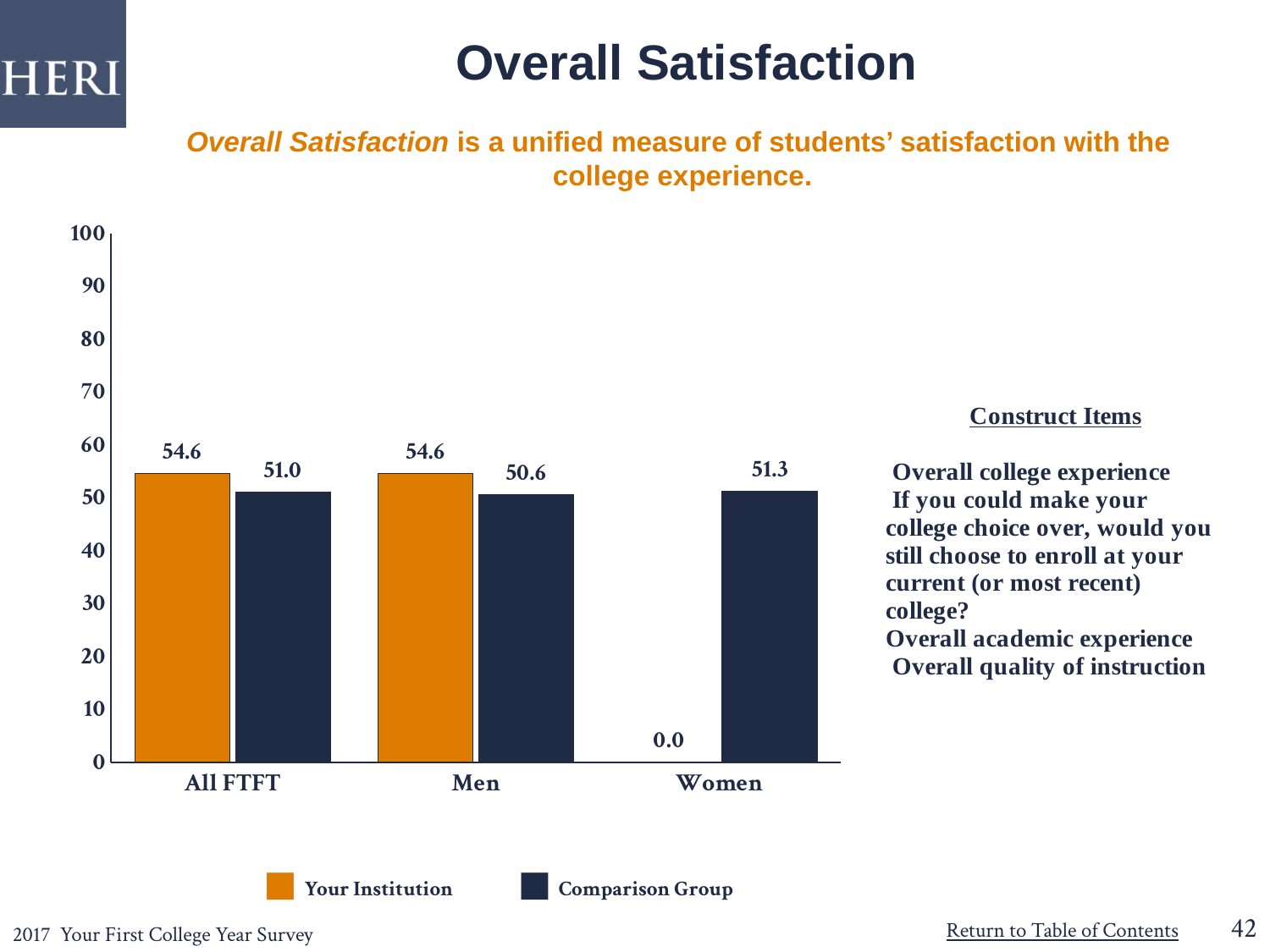

Overall Satisfaction
Overall Satisfaction is a unified measure of students’ satisfaction with the
college experience.

### Chart

| Category |  |  |
|---|---|---|
| All FTFT | 54.61 | 51.01 |
| Men | 54.61 | 50.57 |
| Women | 0.0 | 51.3 |
■ Your Institution
■ Comparison Group
42
2017  Your First College Year Survey